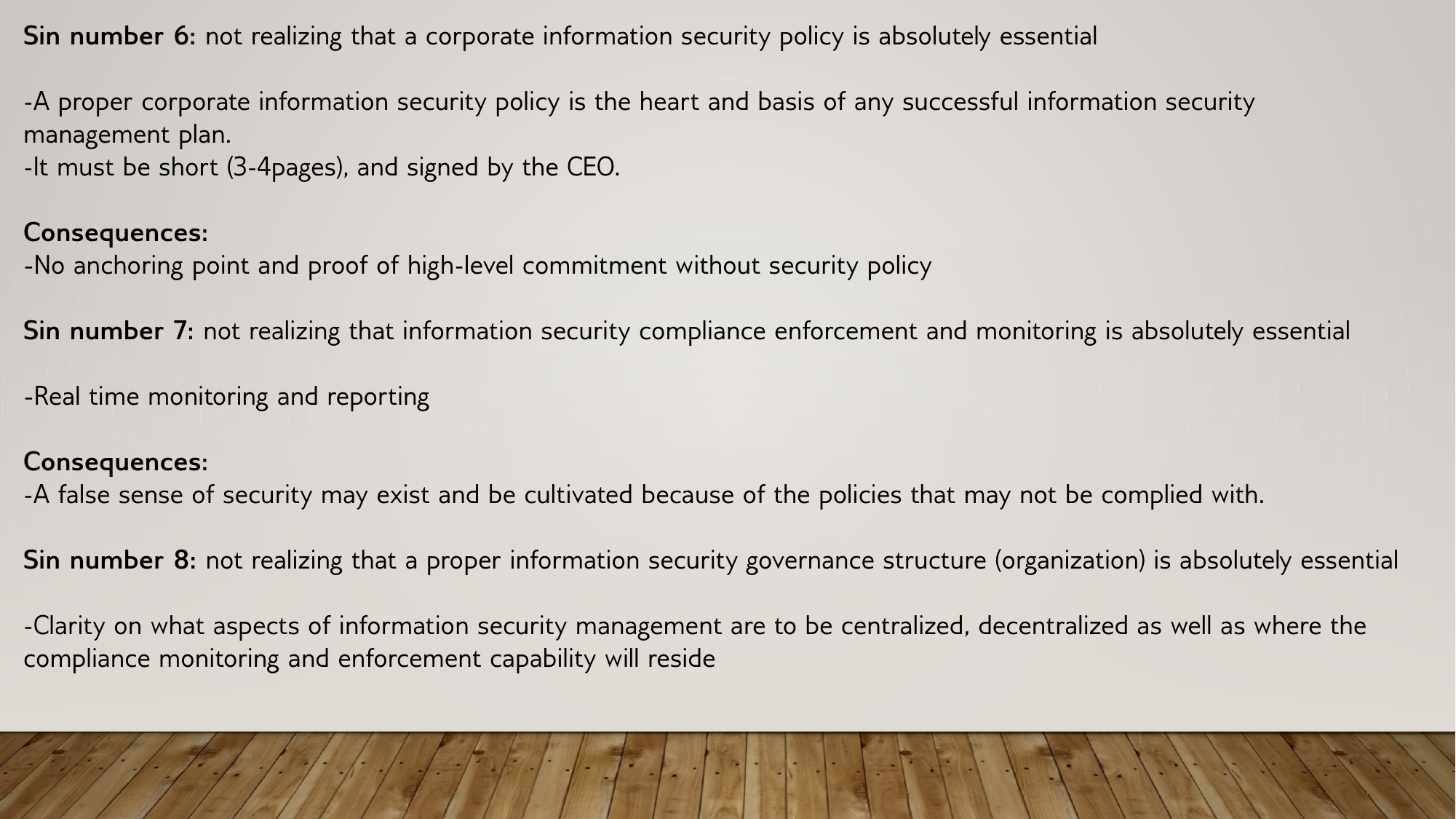

Sin number 6: not realizing that a corporate information security policy is absolutely essential

-A proper corporate information security policy is the heart and basis of any successful information security management plan.
-It must be short (3-4pages), and signed by the CEO.

Consequences:
-No anchoring point and proof of high-level commitment without security policy

Sin number 7: not realizing that information security compliance enforcement and monitoring is absolutely essential

-Real time monitoring and reporting

Consequences:
-A false sense of security may exist and be cultivated because of the policies that may not be complied with.

Sin number 8: not realizing that a proper information security governance structure (organization) is absolutely essential

-Clarity on what aspects of information security management are to be centralized, decentralized as well as where the compliance monitoring and enforcement capability will reside